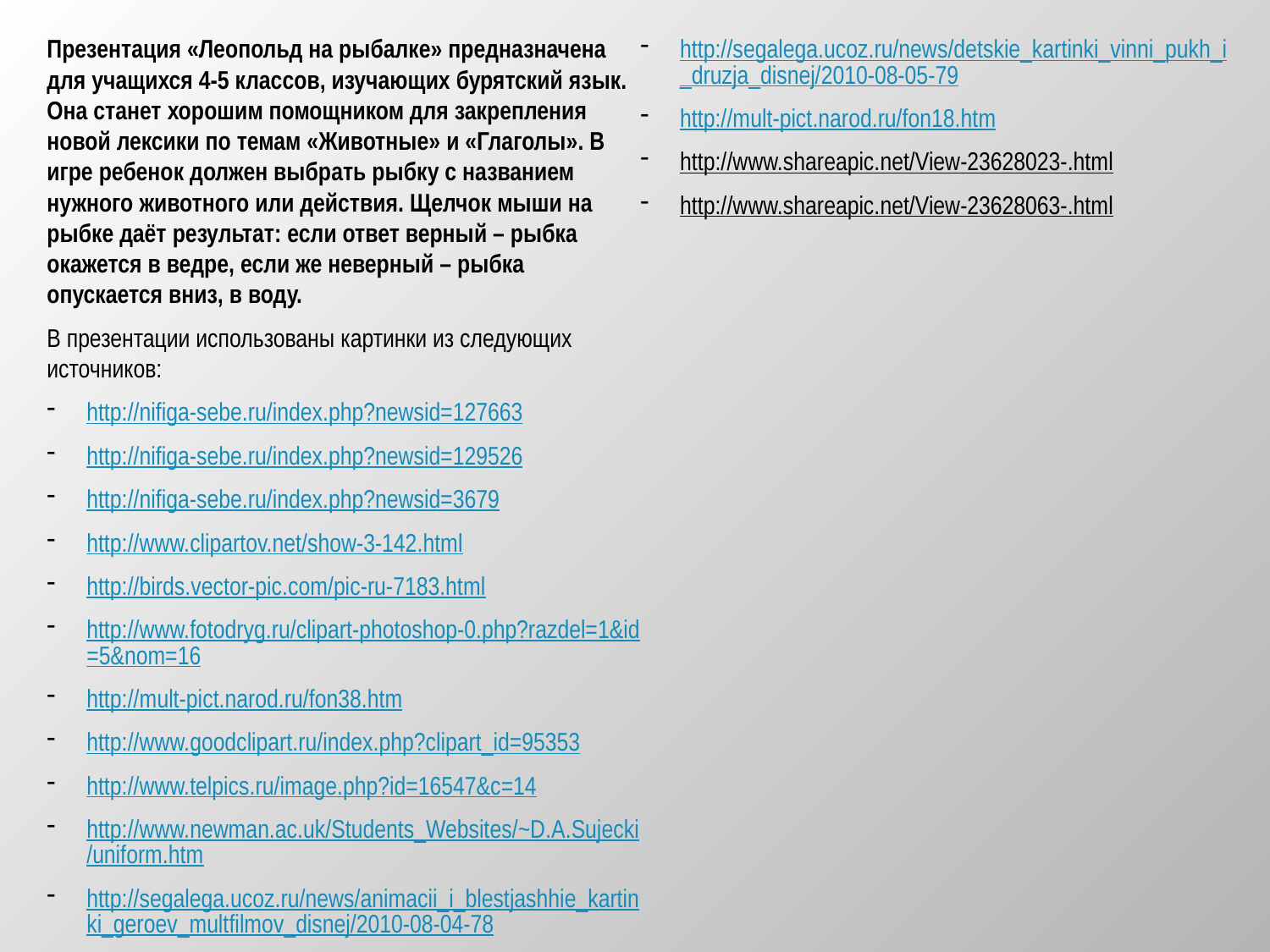

Презентация «Леопольд на рыбалке» предназначена для учащихся 4-5 классов, изучающих бурятский язык. Она станет хорошим помощником для закрепления новой лексики по темам «Животные» и «Глаголы». В игре ребенок должен выбрать рыбку с названием нужного животного или действия. Щелчок мыши на рыбке даёт результат: если ответ верный – рыбка окажется в ведре, если же неверный – рыбка опускается вниз, в воду.
В презентации использованы картинки из следующих источников:
http://nifiga-sebe.ru/index.php?newsid=127663
http://nifiga-sebe.ru/index.php?newsid=129526
http://nifiga-sebe.ru/index.php?newsid=3679
http://www.clipartov.net/show-3-142.html
http://birds.vector-pic.com/pic-ru-7183.html
http://www.fotodryg.ru/clipart-photoshop-0.php?razdel=1&id=5&nom=16
http://mult-pict.narod.ru/fon38.htm
http://www.goodclipart.ru/index.php?clipart_id=95353
http://www.telpics.ru/image.php?id=16547&c=14
http://www.newman.ac.uk/Students_Websites/~D.A.Sujecki/uniform.htm
http://segalega.ucoz.ru/news/animacii_i_blestjashhie_kartinki_geroev_multfilmov_disnej/2010-08-04-78
http://segalega.ucoz.ru/news/detskie_kartinki_vinni_pukh_i_druzja_disnej/2010-08-05-79
http://mult-pict.narod.ru/fon18.htm
http://www.shareapic.net/View-23628023-.html
http://www.shareapic.net/View-23628063-.html